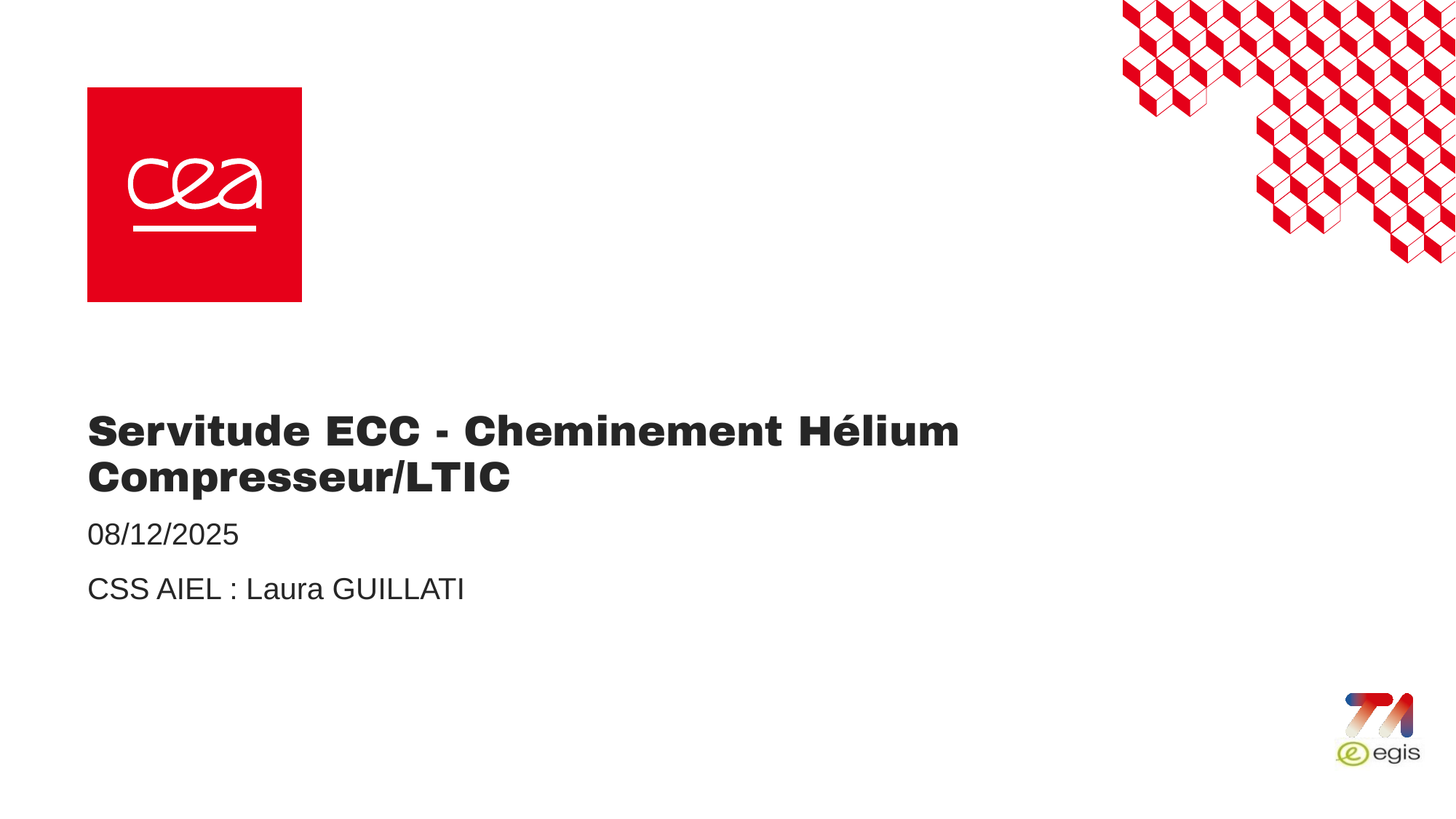

# Servitude ECC - Cheminement Hélium Compresseur/LTIC
08/12/2025
CSS AIEL : Laura GUILLATI